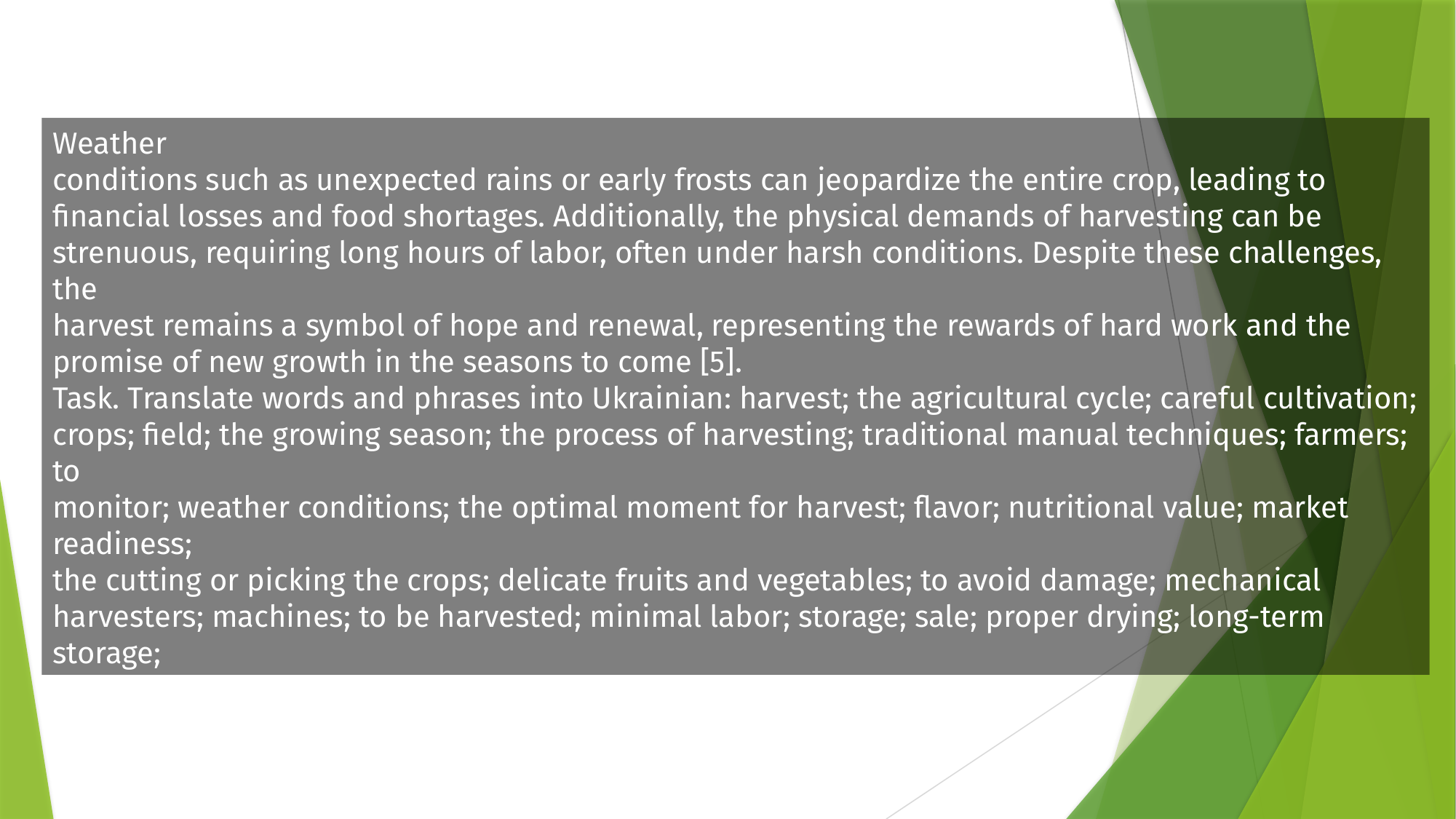

Weather
conditions such as unexpected rains or early frosts can jeopardize the entire crop, leading to
financial losses and food shortages. Additionally, the physical demands of harvesting can be
strenuous, requiring long hours of labor, often under harsh conditions. Despite these challenges, the
harvest remains a symbol of hope and renewal, representing the rewards of hard work and the
promise of new growth in the seasons to come [5].
Task. Translate words and phrases into Ukrainian: harvest; the agricultural cycle; careful cultivation;
crops; field; the growing season; the process of harvesting; traditional manual techniques; farmers; to
monitor; weather conditions; the optimal moment for harvest; flavor; nutritional value; market readiness;
the cutting or picking the crops; delicate fruits and vegetables; to avoid damage; mechanical harvesters; machines; to be harvested; minimal labor; storage; sale; proper drying; long-term storage;